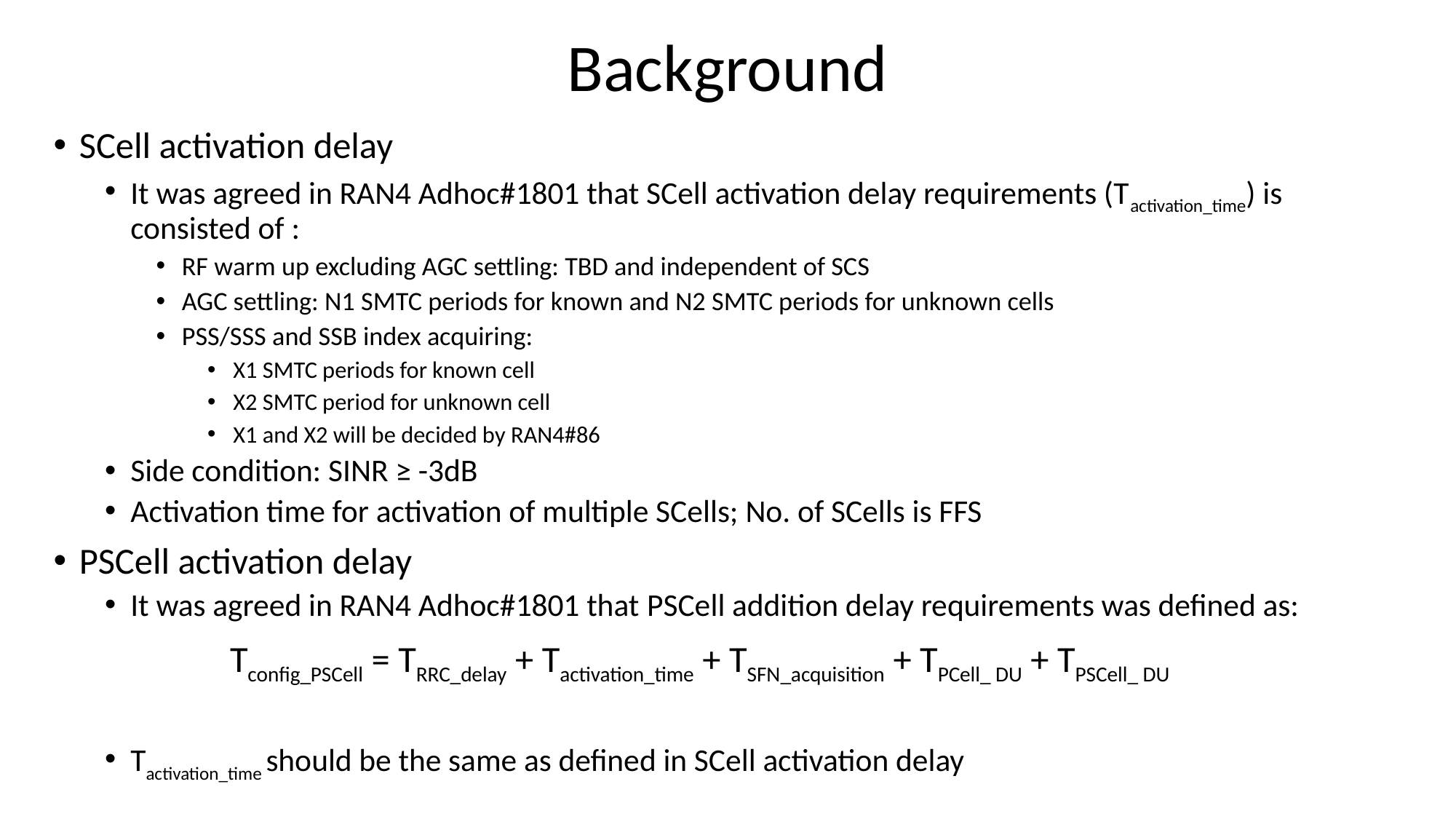

# Background
SCell activation delay
It was agreed in RAN4 Adhoc#1801 that SCell activation delay requirements (Tactivation_time) is consisted of :
RF warm up excluding AGC settling: TBD and independent of SCS
AGC settling: N1 SMTC periods for known and N2 SMTC periods for unknown cells
PSS/SSS and SSB index acquiring:
X1 SMTC periods for known cell
X2 SMTC period for unknown cell
X1 and X2 will be decided by RAN4#86
Side condition: SINR ≥ -3dB
Activation time for activation of multiple SCells; No. of SCells is FFS
PSCell activation delay
It was agreed in RAN4 Adhoc#1801 that PSCell addition delay requirements was defined as:
Tconfig_PSCell = TRRC_delay + Tactivation_time + TSFN_acquisition + TPCell_ DU + TPSCell_ DU

Tactivation_time should be the same as defined in SCell activation delay